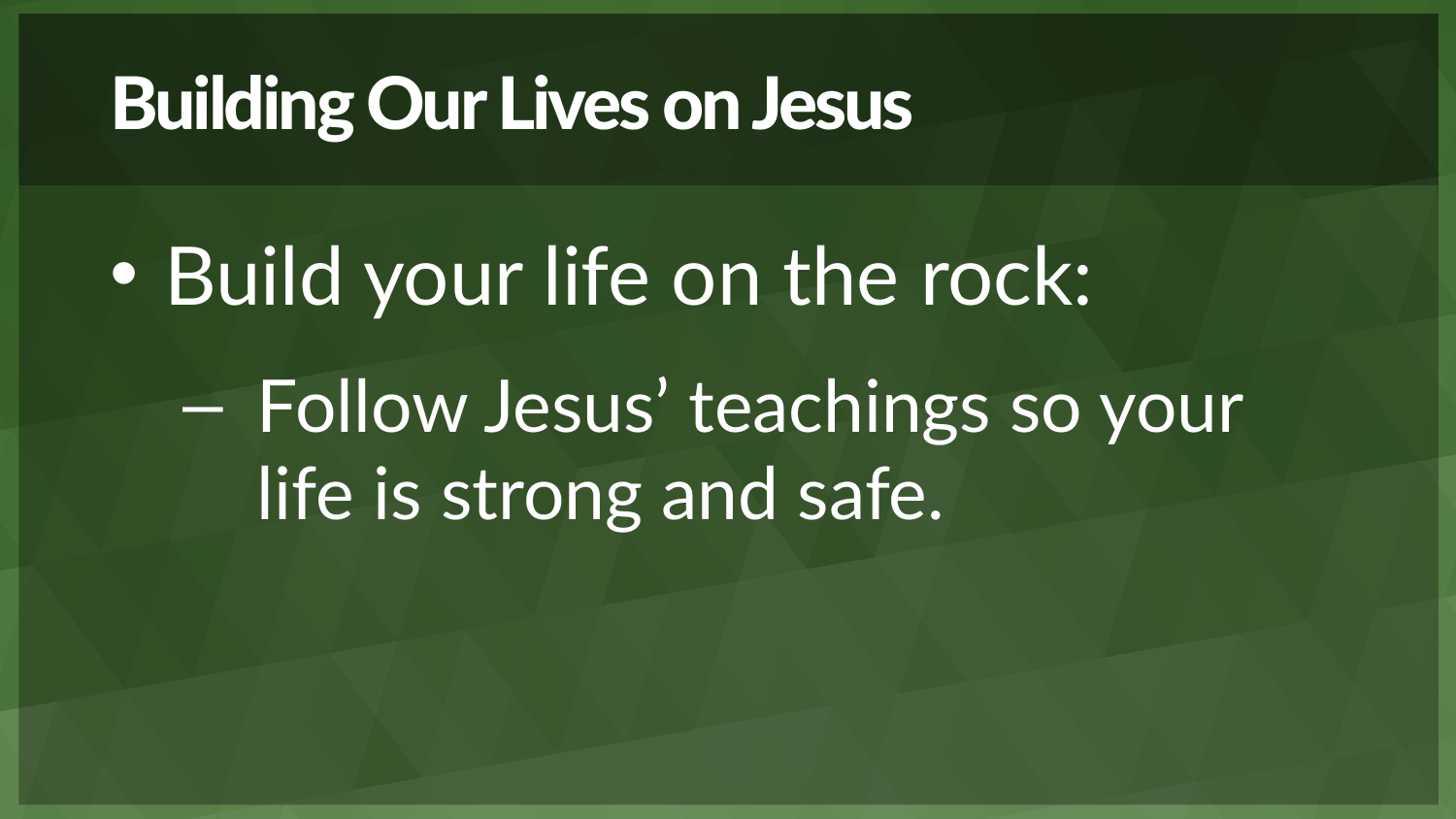

# Building Our Lives on Jesus
Build your life on the rock:
Follow Jesus’ teachings so your life is strong and safe.